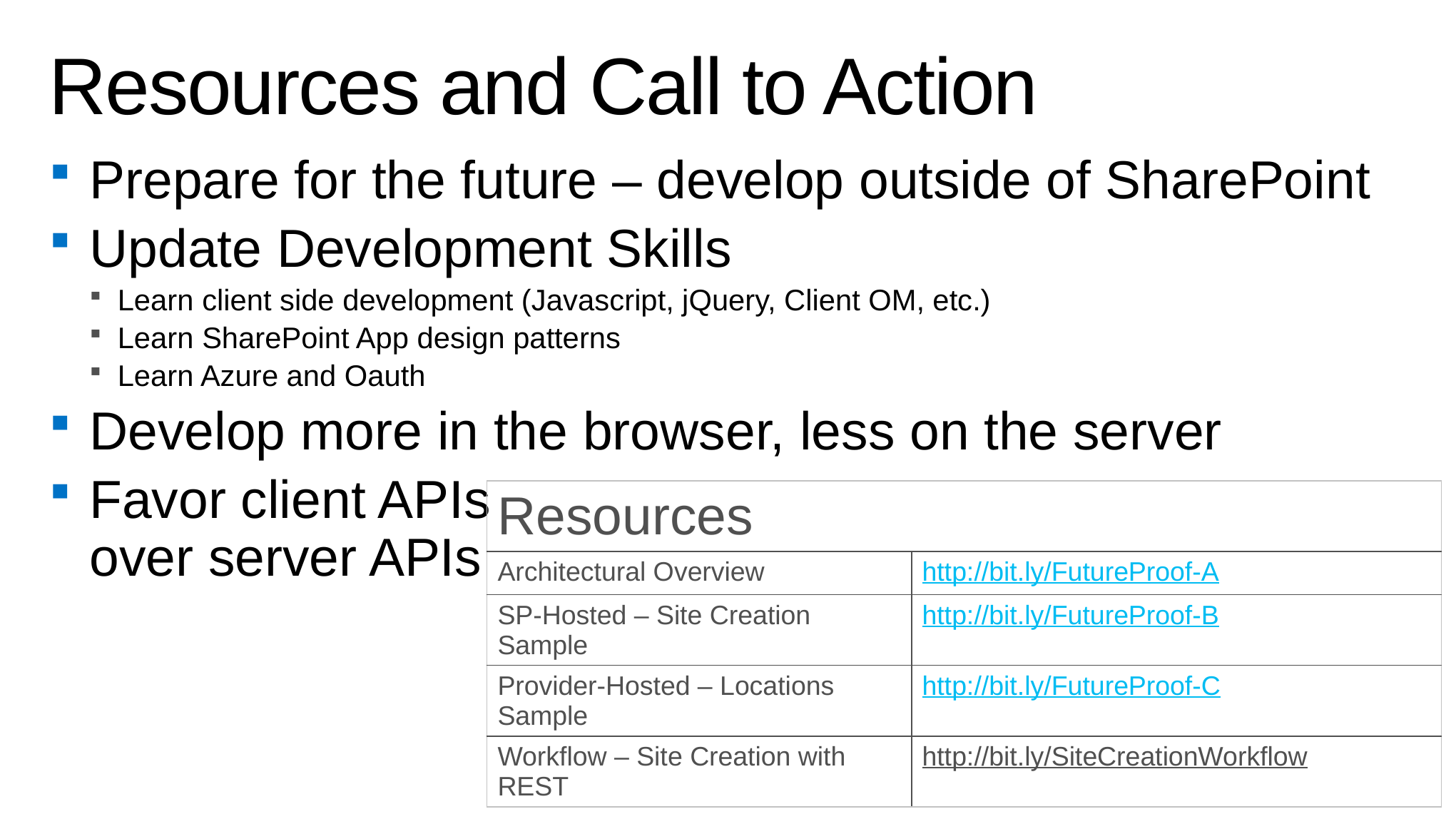

# Resources and Call to Action
Prepare for the future – develop outside of SharePoint
Update Development Skills
Learn client side development (Javascript, jQuery, Client OM, etc.)
Learn SharePoint App design patterns
Learn Azure and Oauth
Develop more in the browser, less on the server
Favor client APIs
over server APIs

| Resources |  |
| --- | --- |
| Architectural Overview | http://bit.ly/FutureProof-A |
| SP-Hosted – Site Creation Sample | http://bit.ly/FutureProof-B |
| Provider-Hosted – Locations Sample | http://bit.ly/FutureProof-C |
| Workflow – Site Creation with REST | http://bit.ly/SiteCreationWorkflow |